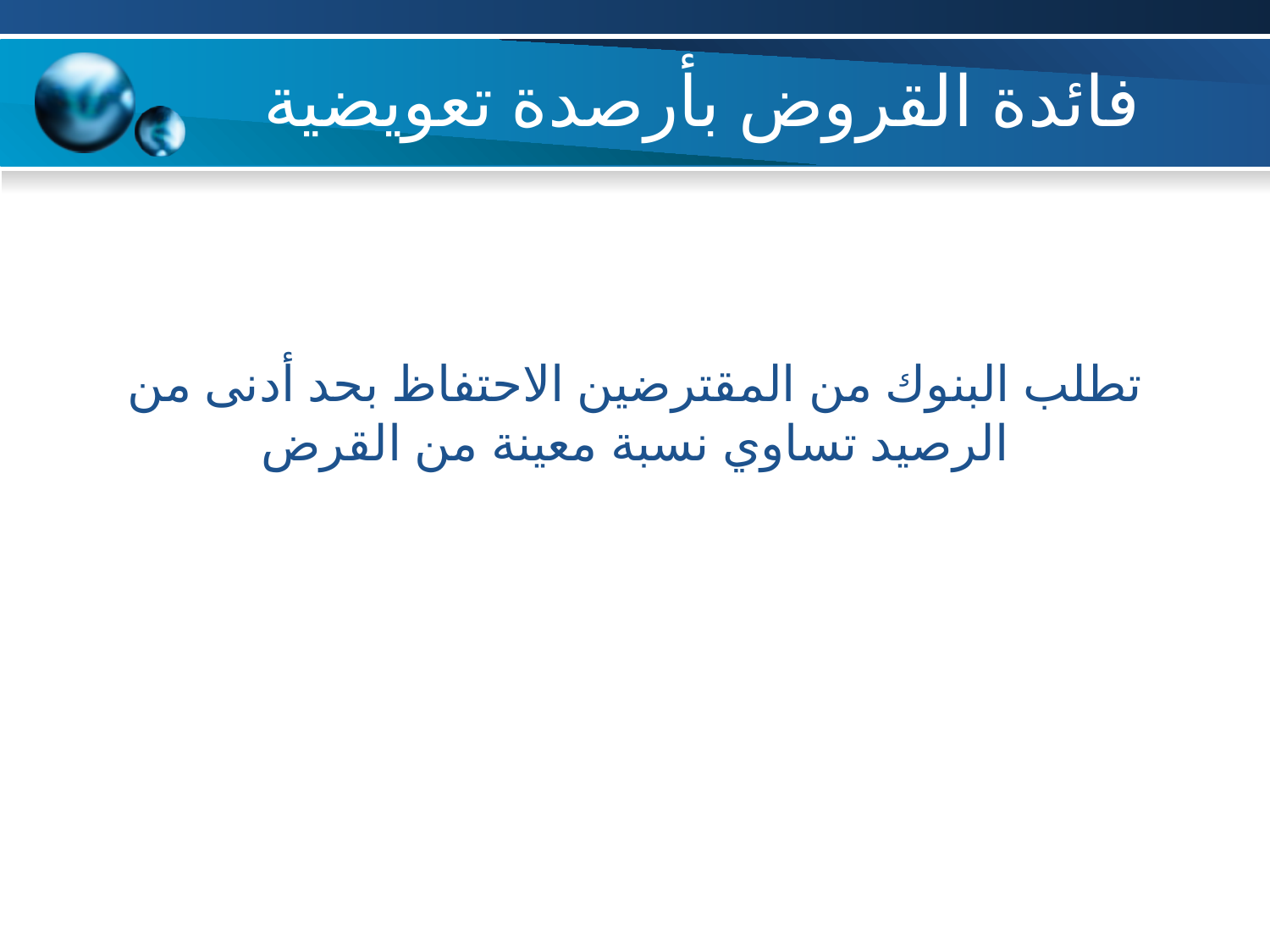

# فائدة القروض بأرصدة تعويضية
تطلب البنوك من المقترضين الاحتفاظ بحد أدنى من الرصيد تساوي نسبة معينة من القرض